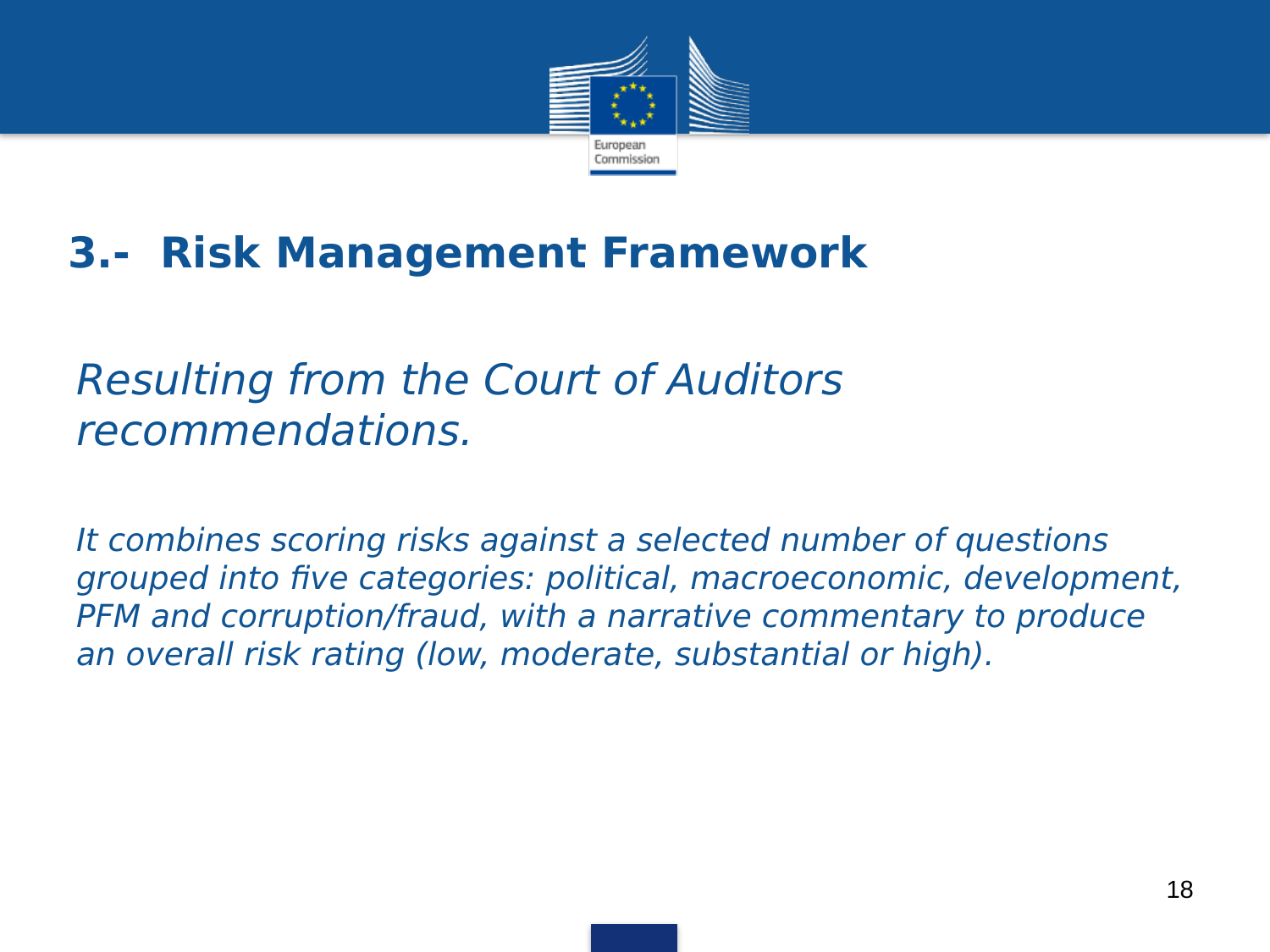

# 3.-  Risk Management Framework
Resulting from the Court of Auditors recommendations.

It combines scoring risks against a selected number of questions grouped into five categories: political, macroeconomic, development, PFM and corruption/fraud, with a narrative commentary to produce an overall risk rating (low, moderate, substantial or high).
18